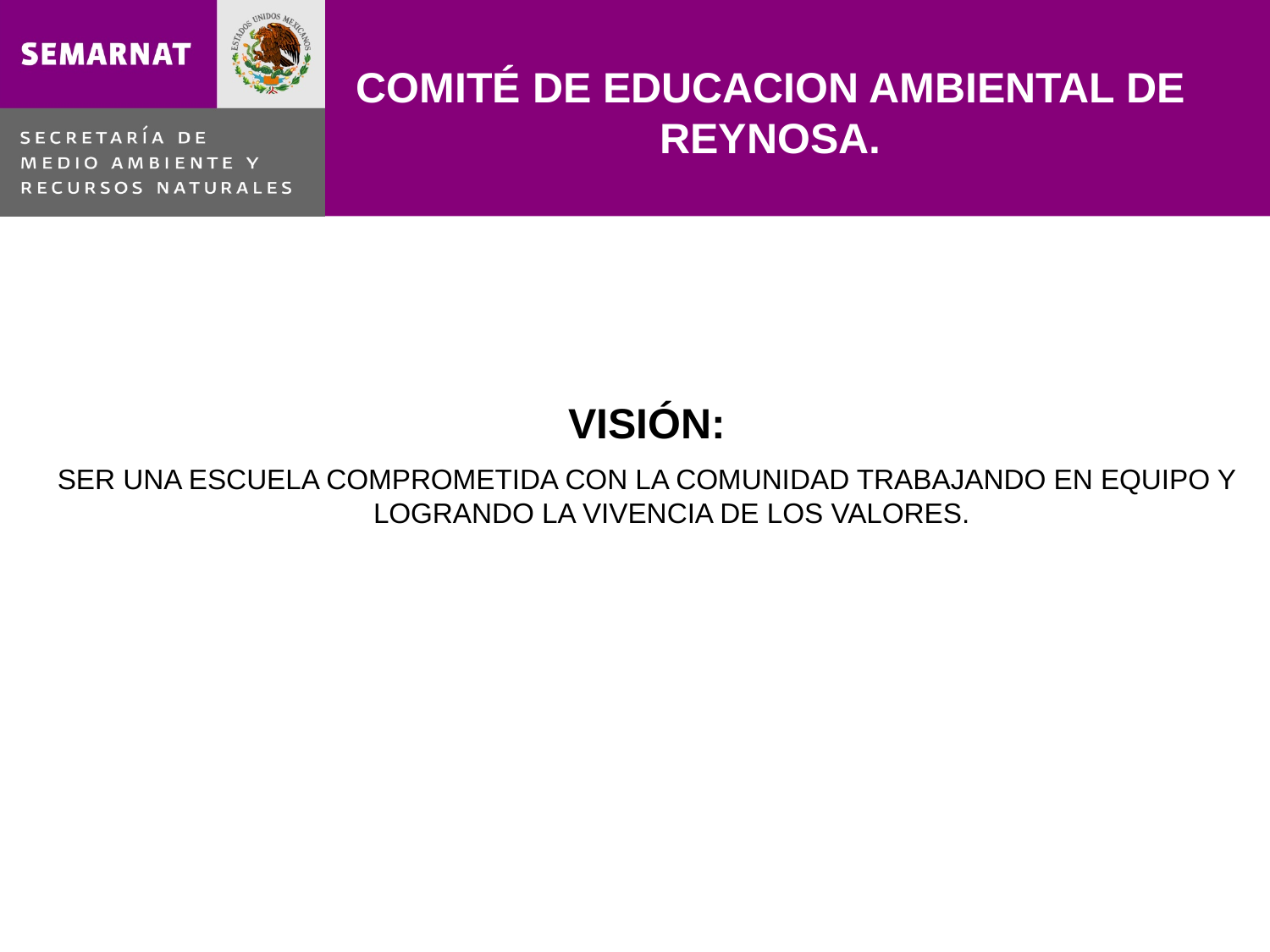

# COMITÉ DE EDUCACION AMBIENTAL DE REYNOSA.

VISIÓN:
SER UNA ESCUELA COMPROMETIDA CON LA COMUNIDAD TRABAJANDO EN EQUIPO Y LOGRANDO LA VIVENCIA DE LOS VALORES.